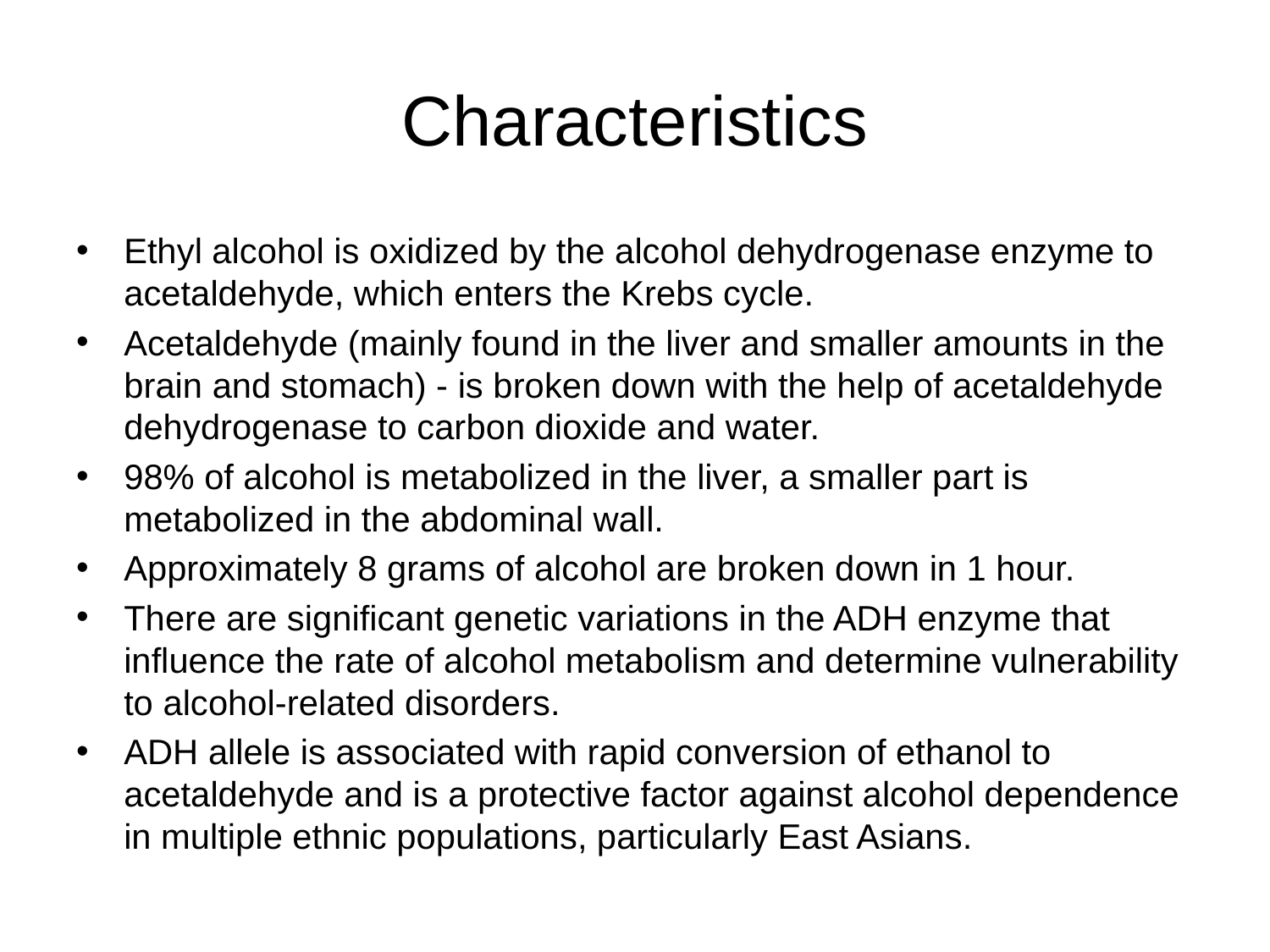

# Characteristics
Ethyl alcohol is oxidized by the alcohol dehydrogenase enzyme to acetaldehyde, which enters the Krebs cycle.
Acetaldehyde (mainly found in the liver and smaller amounts in the brain and stomach) - is broken down with the help of acetaldehyde dehydrogenase to carbon dioxide and water.
98% of alcohol is metabolized in the liver, a smaller part is metabolized in the abdominal wall.
Approximately 8 grams of alcohol are broken down in 1 hour.
There are significant genetic variations in the ADH enzyme that influence the rate of alcohol metabolism and determine vulnerability to alcohol-related disorders.
ADH allele is associated with rapid conversion of ethanol to acetaldehyde and is a protective factor against alcohol dependence in multiple ethnic populations, particularly East Asians.